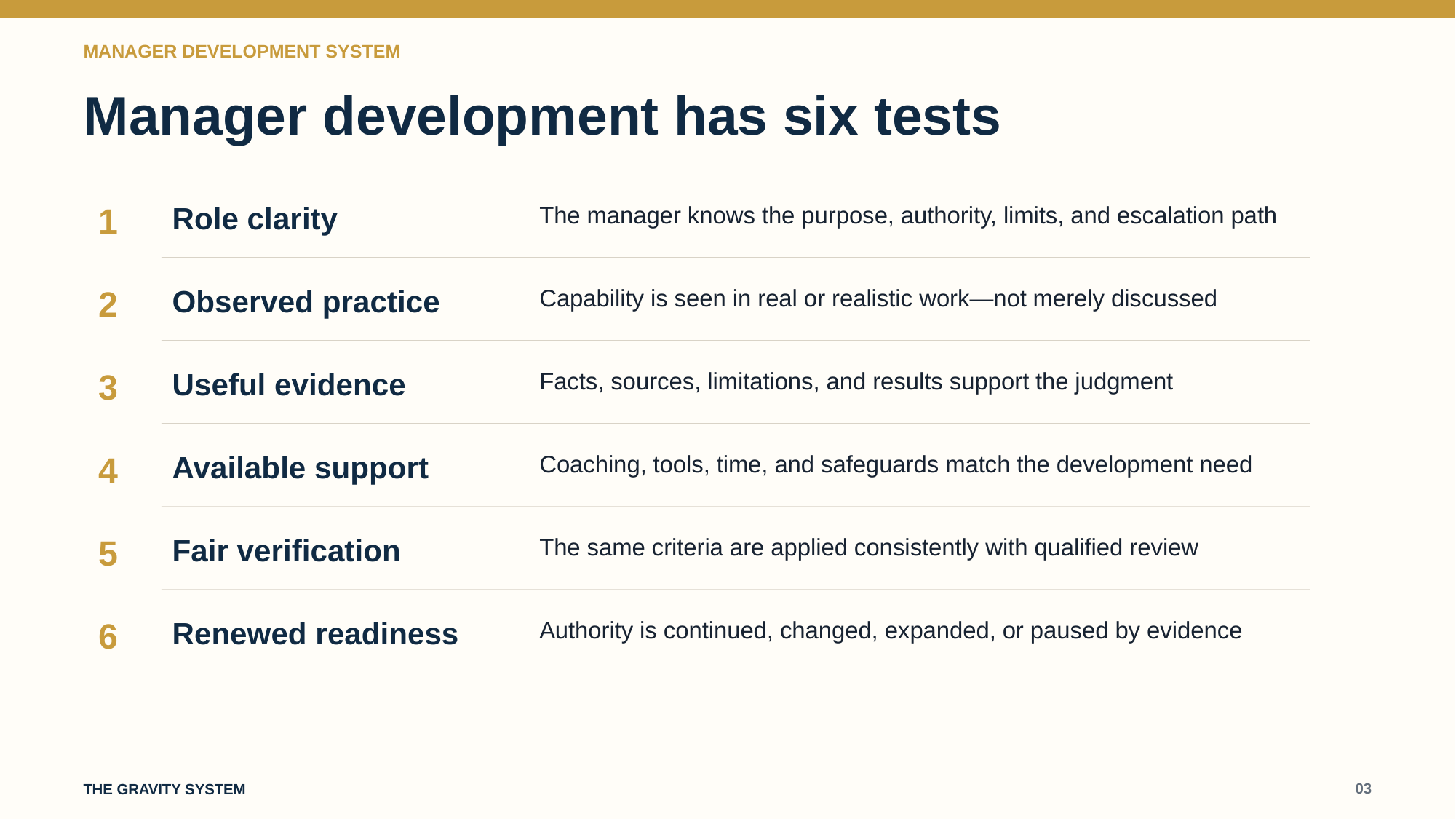

MANAGER DEVELOPMENT SYSTEM
Manager development has six tests
1
Role clarity
The manager knows the purpose, authority, limits, and escalation path

2
Observed practice
Capability is seen in real or realistic work—not merely discussed

3
Useful evidence
Facts, sources, limitations, and results support the judgment

4
Available support
Coaching, tools, time, and safeguards match the development need

5
Fair verification
The same criteria are applied consistently with qualified review

6
Renewed readiness
Authority is continued, changed, expanded, or paused by evidence
03
THE GRAVITY SYSTEM